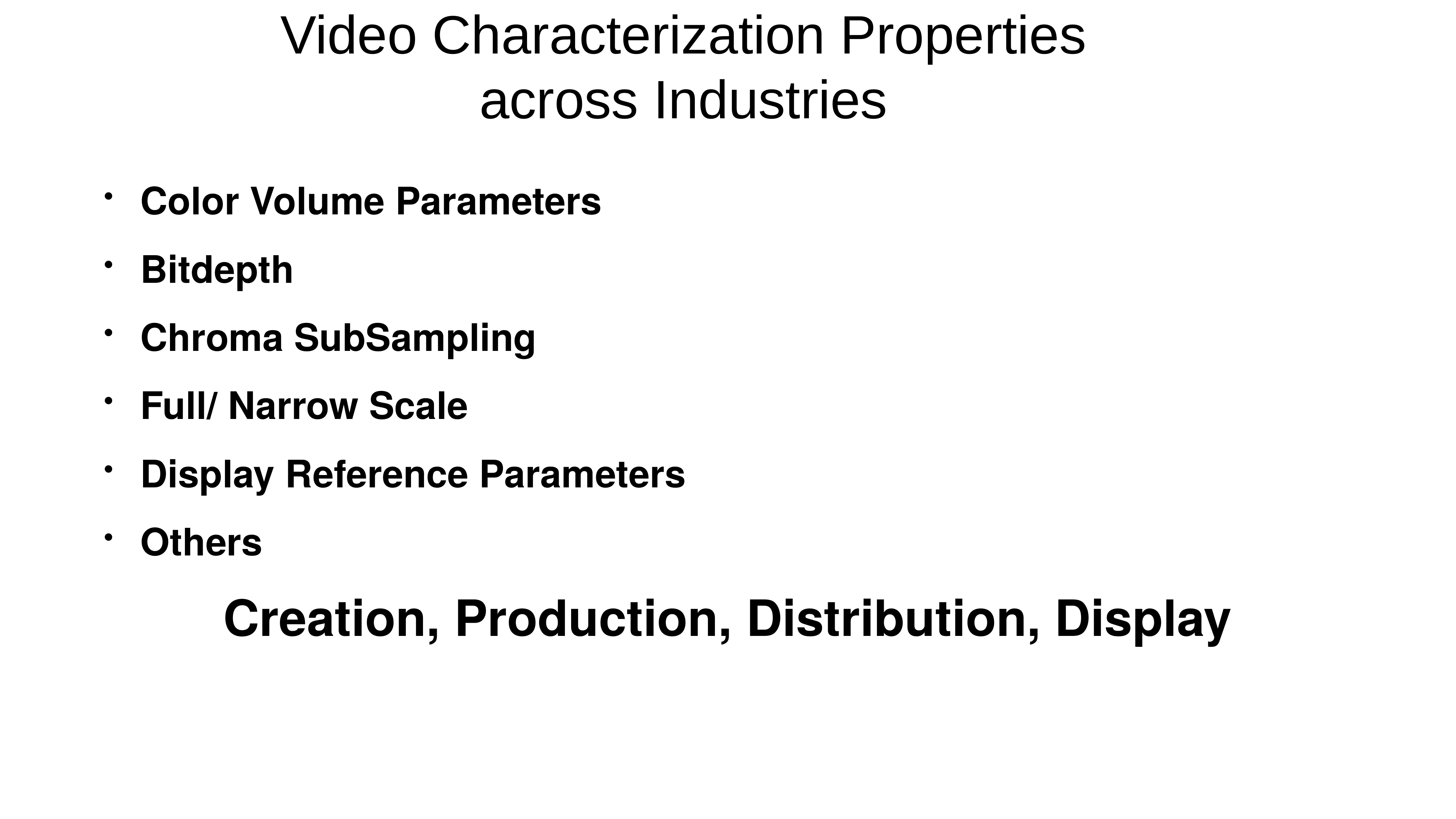

# Video Characterization Properties across Industries
Color Volume Parameters
Bitdepth
Chroma SubSampling
Full/ Narrow Scale
Display Reference Parameters
Others
Creation, Production, Distribution, Display